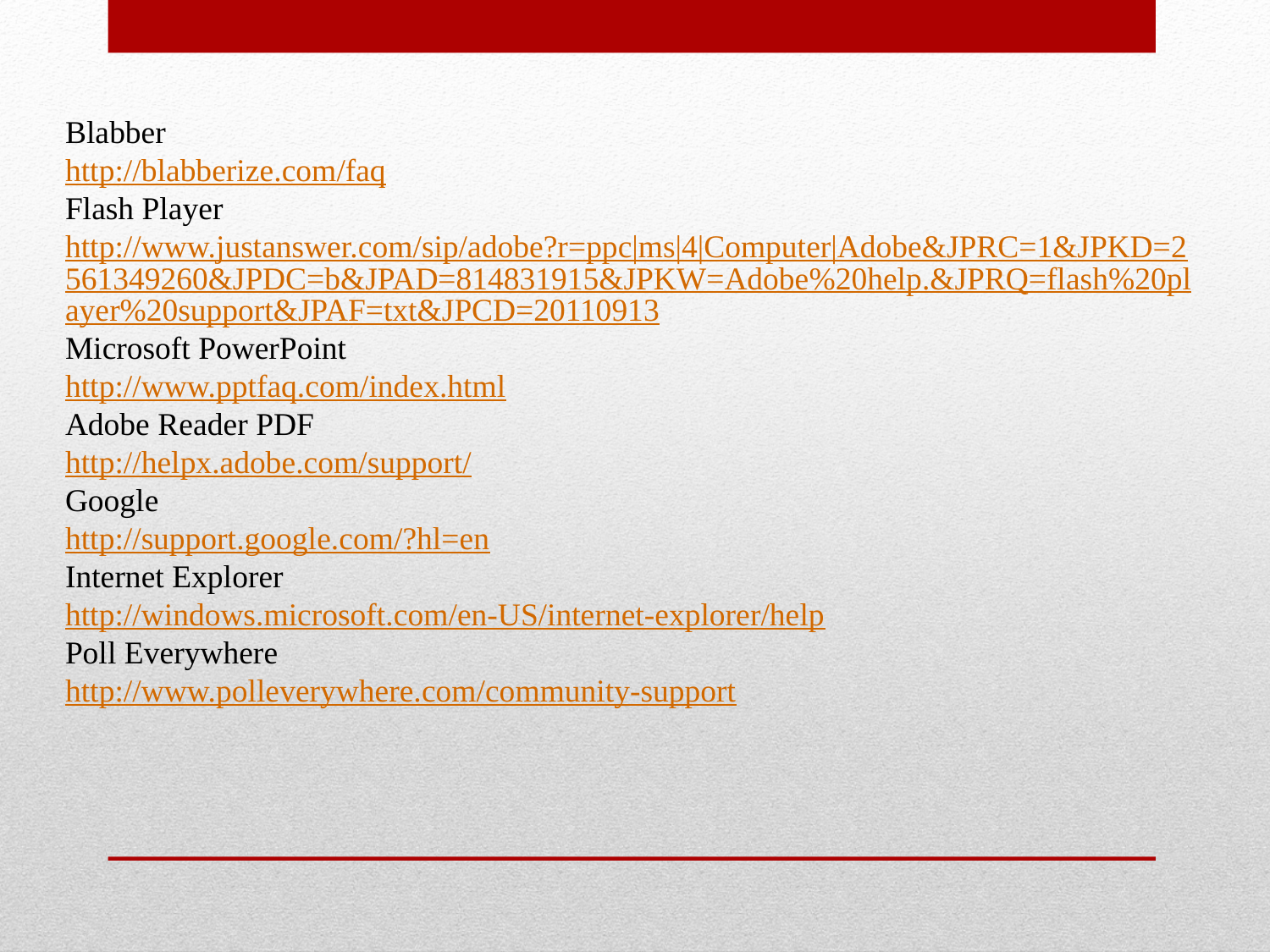

Blabber
http://blabberize.com/faq
Flash Player
http://www.justanswer.com/sip/adobe?r=ppc|ms|4|Computer|Adobe&JPRC=1&JPKD=2561349260&JPDC=b&JPAD=814831915&JPKW=Adobe%20help.&JPRQ=flash%20player%20support&JPAF=txt&JPCD=20110913
Microsoft PowerPoint
http://www.pptfaq.com/index.html
Adobe Reader PDF
http://helpx.adobe.com/support/
Google
http://support.google.com/?hl=en
Internet Explorer
http://windows.microsoft.com/en-US/internet-explorer/help
Poll Everywhere
http://www.polleverywhere.com/community-support